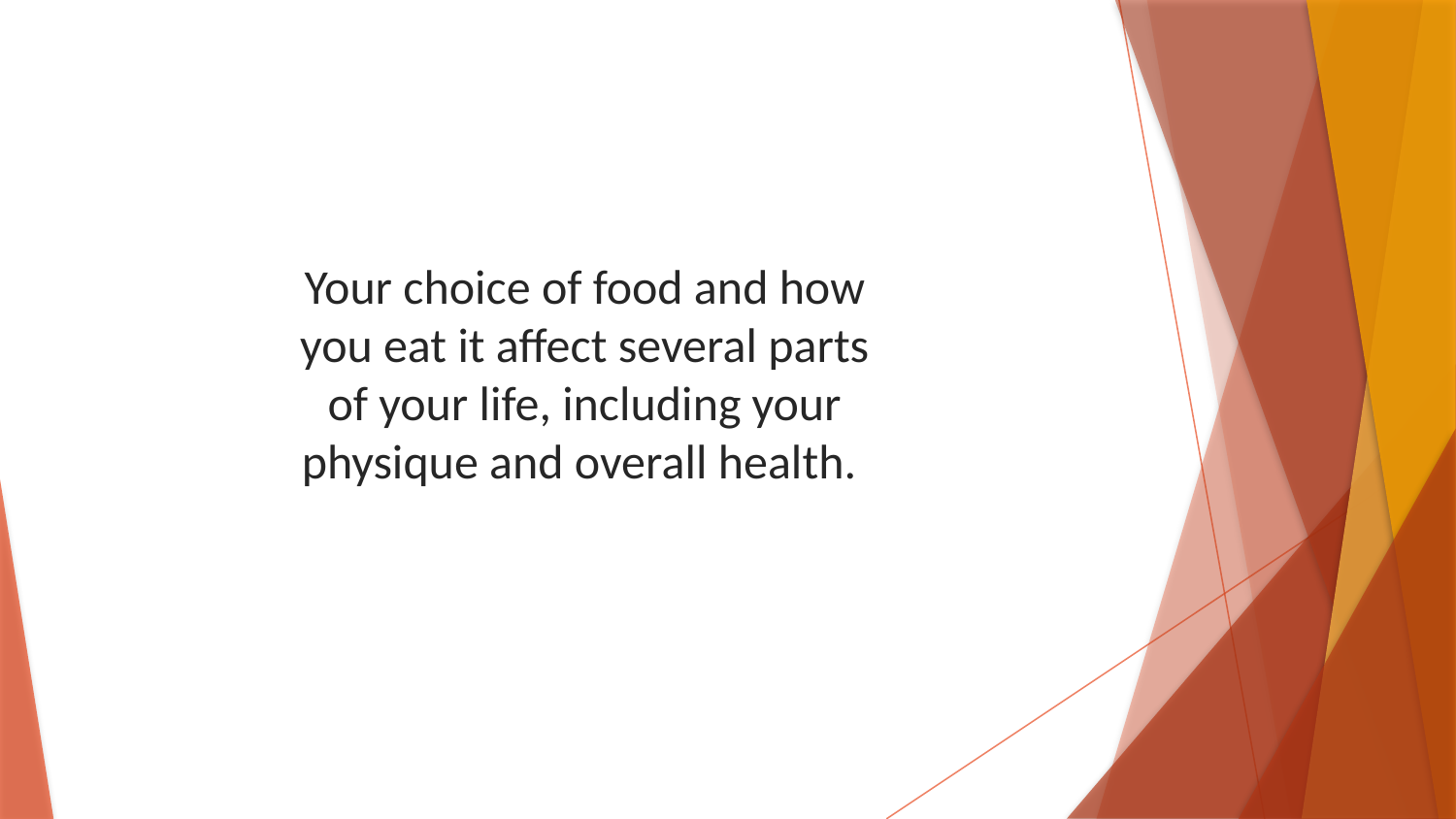

Your choice of food and how you eat it affect several parts of your life, including your physique and overall health.